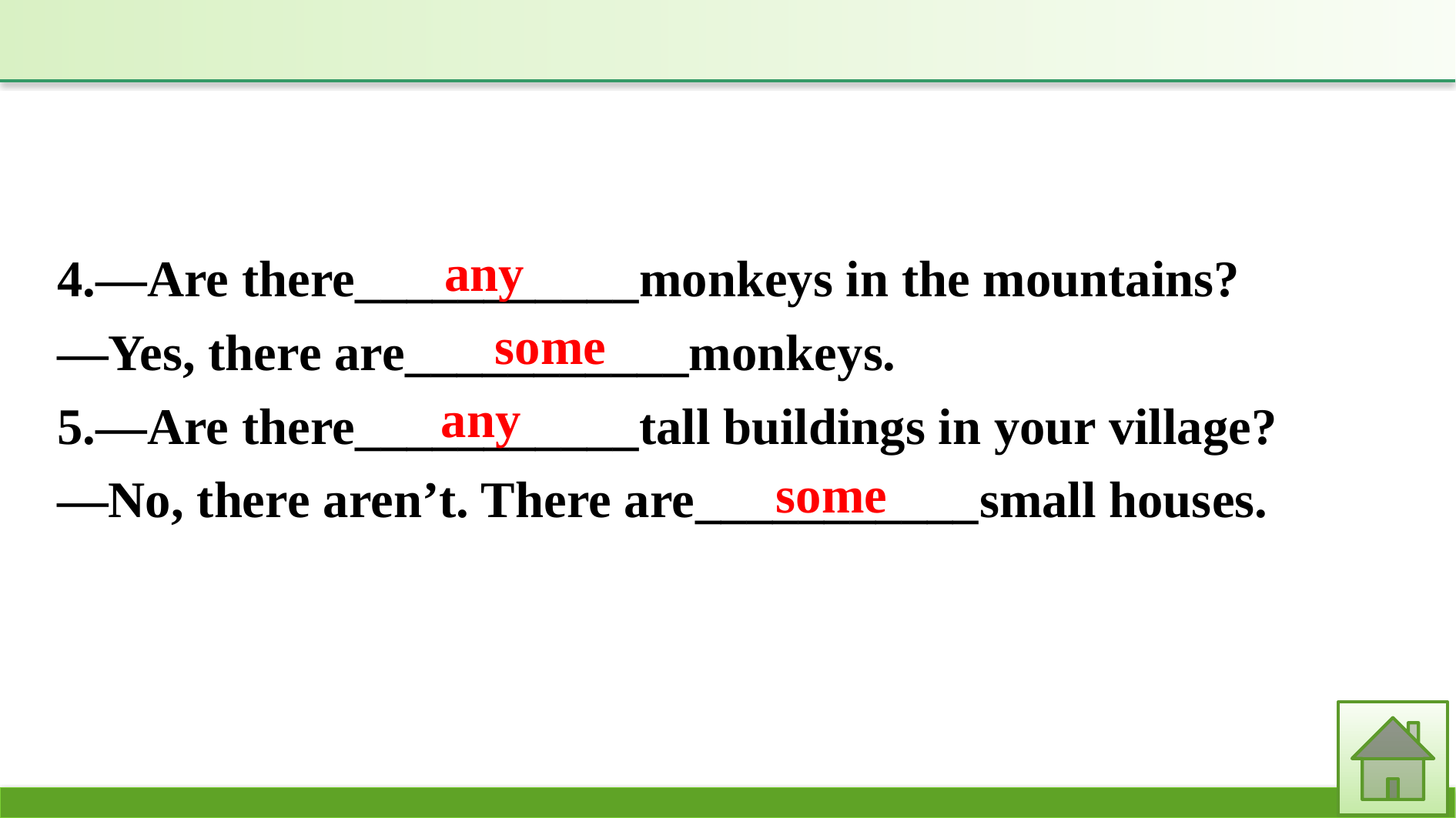

4.—Are there___________monkeys in the mountains?
—Yes, there are___________monkeys.
5.—Are there___________tall buildings in your village?
—No, there aren’t. There are___________small houses.
any
some
any
some